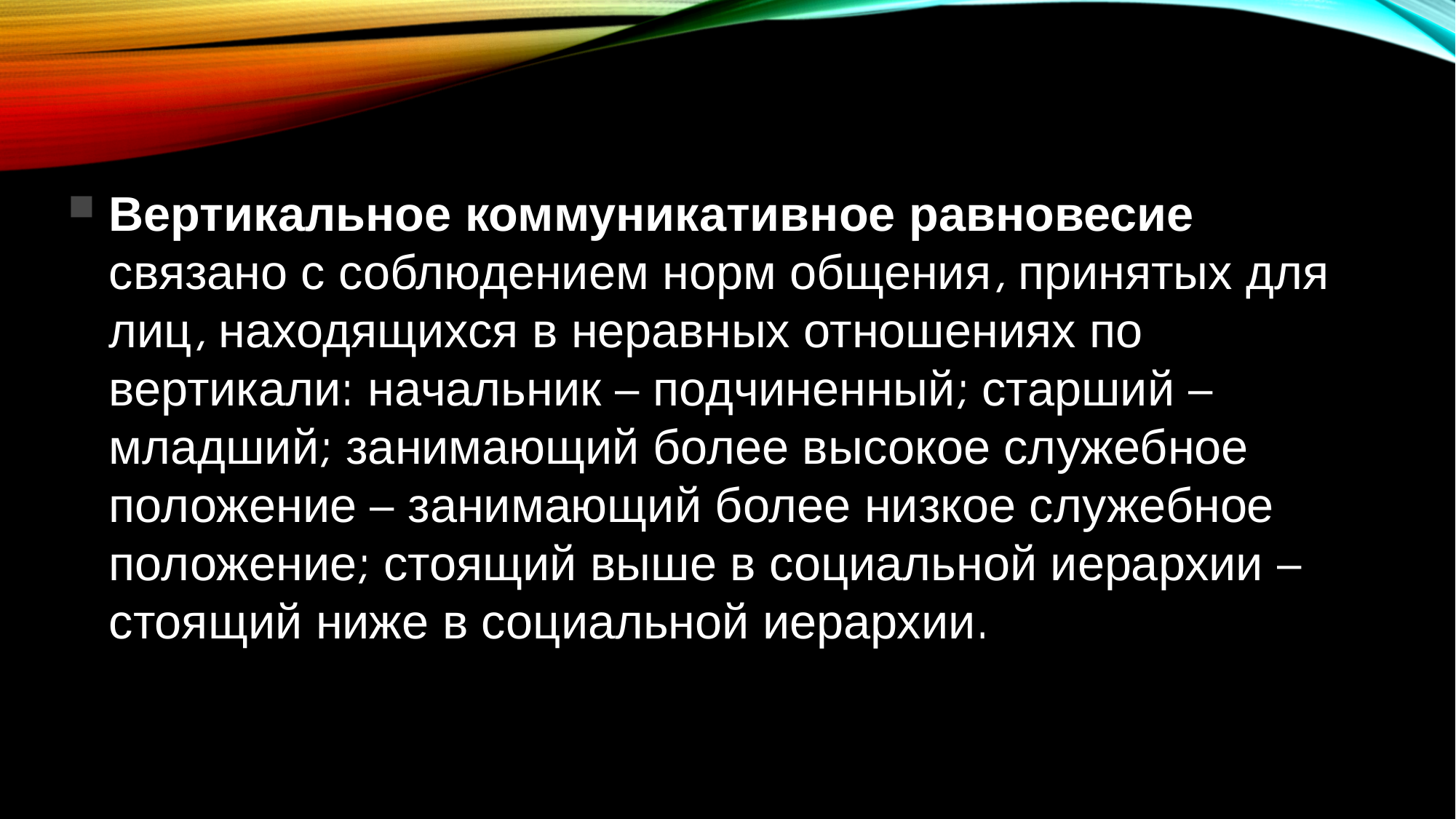

Вертикальное коммуникативное равновесие связано с соблюдением норм общения, принятых для лиц, находящихся в неравных отношениях по вертикали: начальник – подчиненный; старший – младший; занимающий более высокое служебное положение – занимающий более низкое служебное положение; стоящий выше в социальной иерархии – стоящий ниже в социальной иерархии.